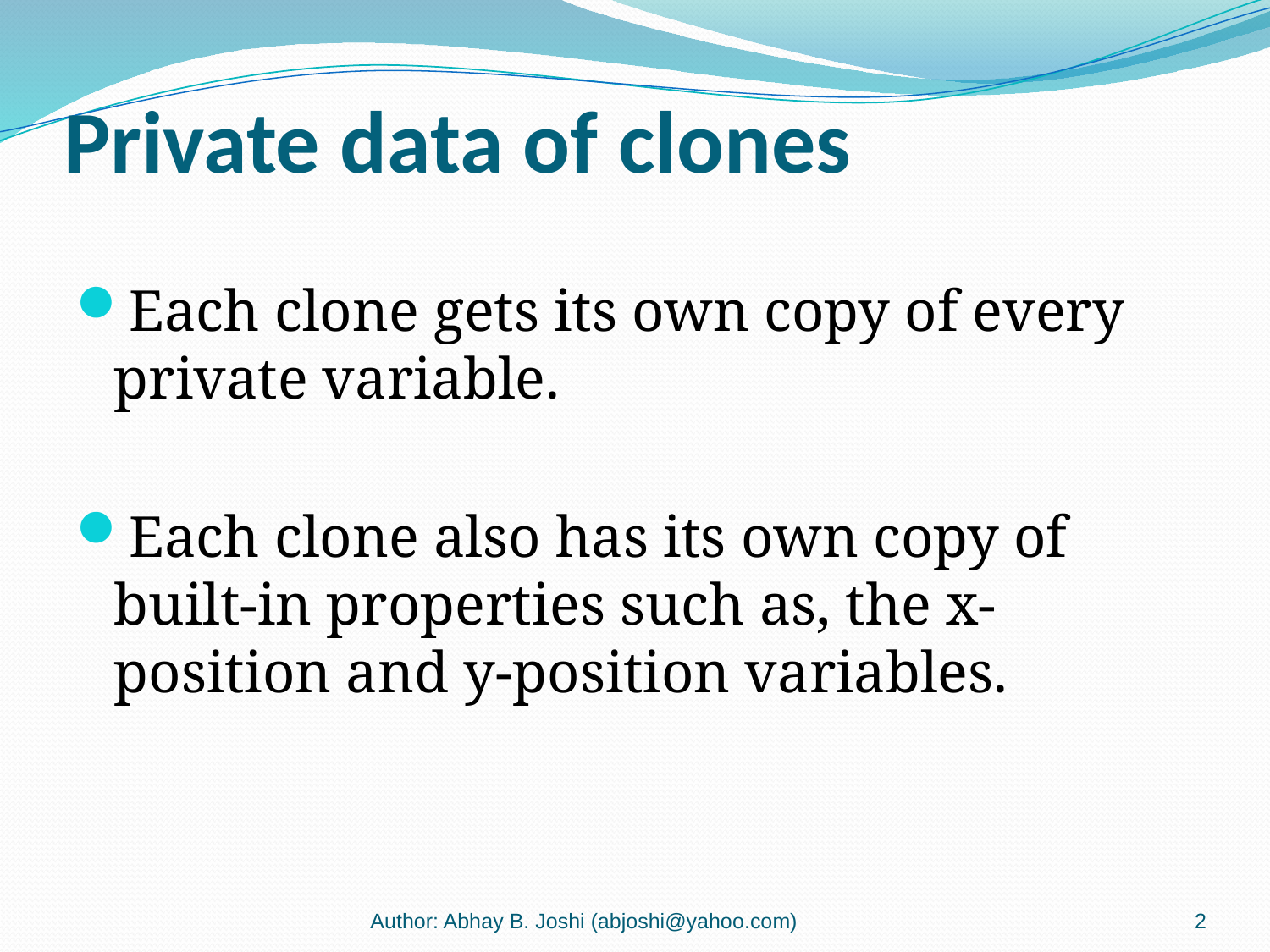

# Private data of clones
Each clone gets its own copy of every private variable.

Each clone also has its own copy of built-in properties such as, the x-position and y-position variables.
Author: Abhay B. Joshi (abjoshi@yahoo.com)
2